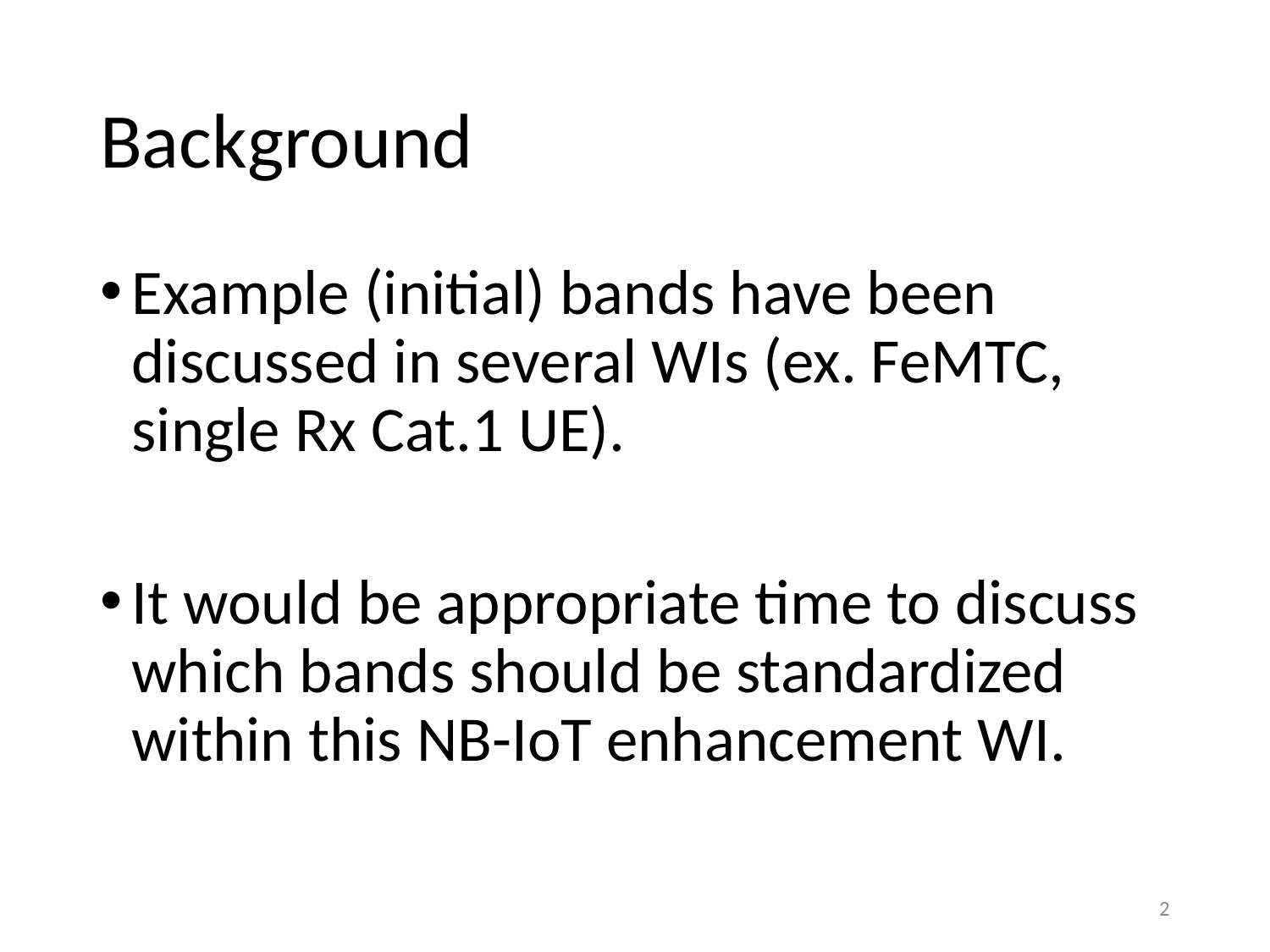

# Background
Example (initial) bands have been discussed in several WIs (ex. FeMTC, single Rx Cat.1 UE).

It would be appropriate time to discuss which bands should be standardized within this NB-IoT enhancement WI.
2